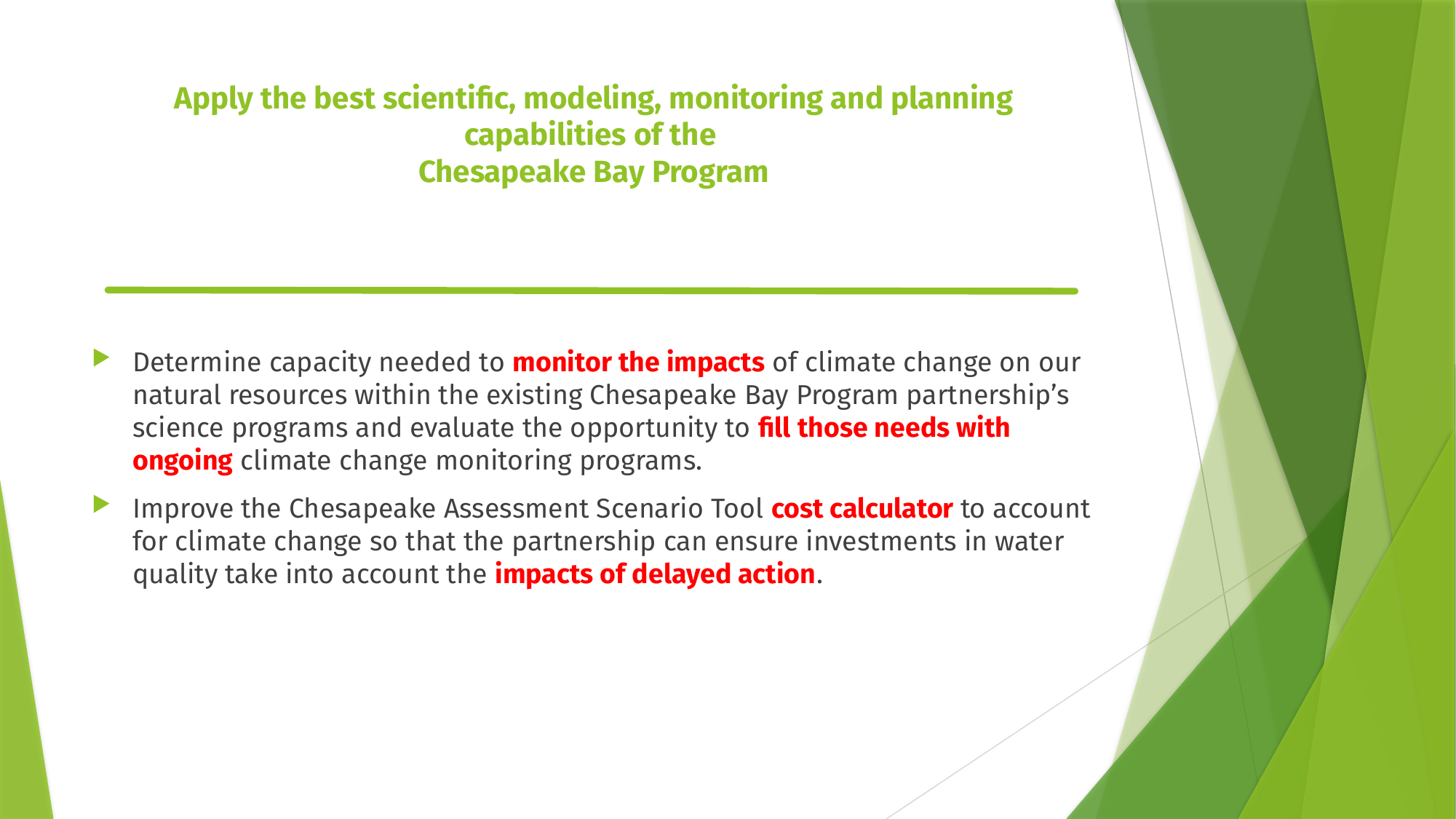

# Apply the best scientific, modeling, monitoring and planning capabilities of the Chesapeake Bay Program

Determine capacity needed to monitor the impacts of climate change on our natural resources within the existing Chesapeake Bay Program partnership’s science programs and evaluate the opportunity to fill those needs with ongoing climate change monitoring programs.
Improve the Chesapeake Assessment Scenario Tool cost calculator to account for climate change so that the partnership can ensure investments in water quality take into account the impacts of delayed action.